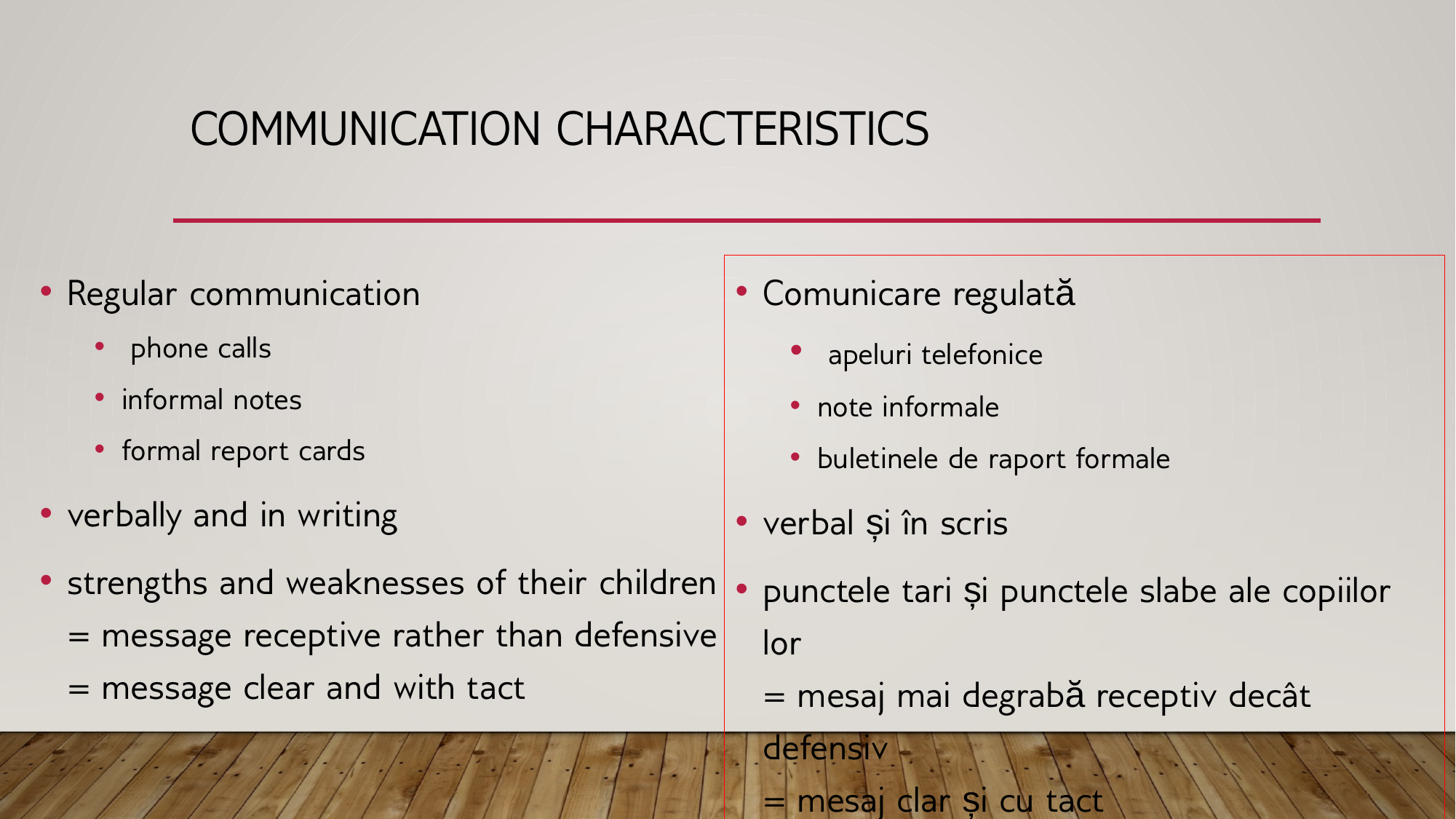

# Communication characteristics
Regular communication
 phone calls
informal notes
formal report cards
verbally and in writing
strengths and weaknesses of their children
= message receptive rather than defensive
= message clear and with tact

Comunicare regulată
 apeluri telefonice
note informale
buletinele de raport formale
verbal și în scris
punctele tari și punctele slabe ale copiilor lor
= mesaj mai degrabă receptiv decât defensiv
= mesaj clar și cu tact